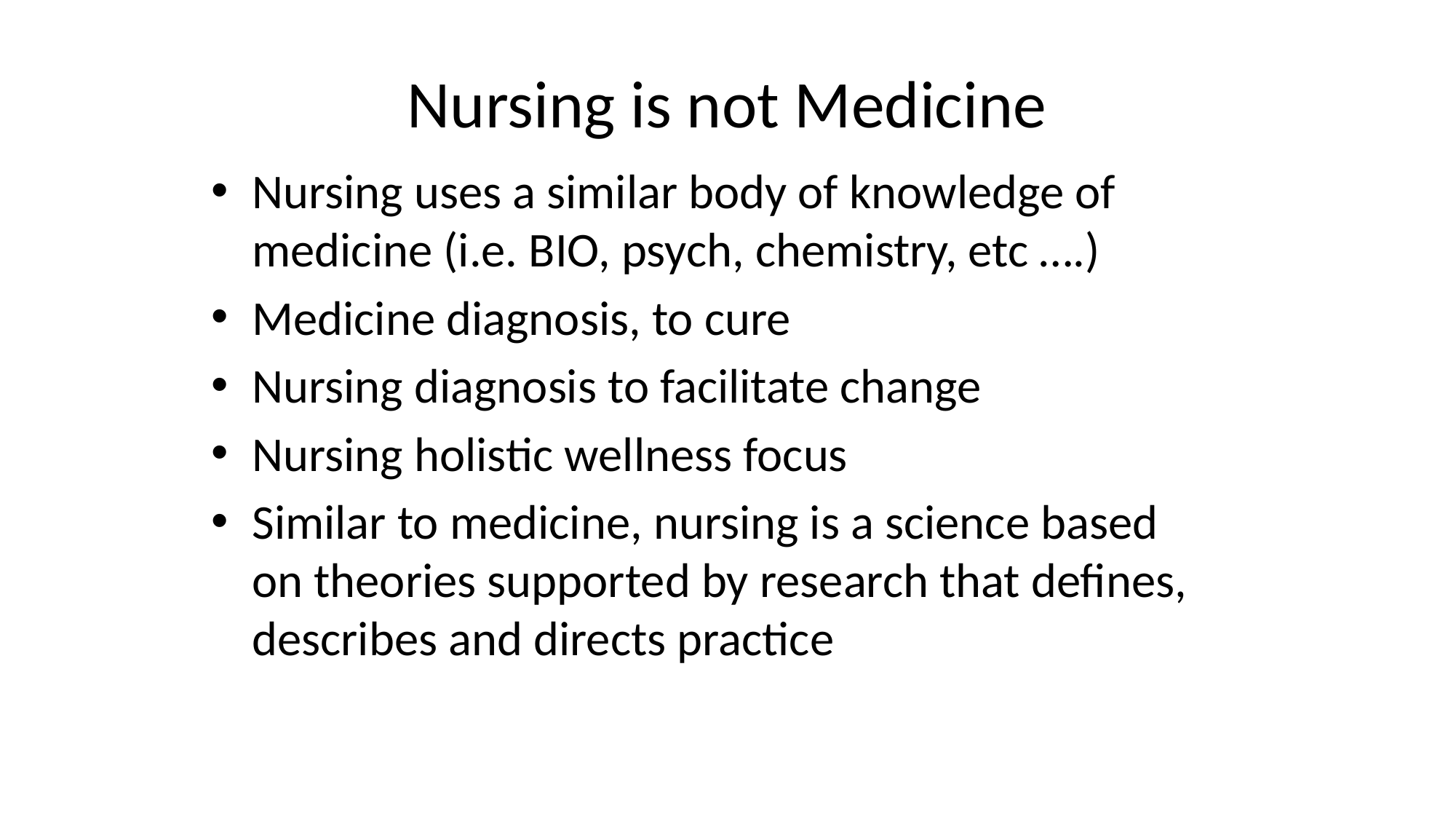

# Nursing is not Medicine
Nursing uses a similar body of knowledge of medicine (i.e. BIO, psych, chemistry, etc ….)
Medicine diagnosis, to cure
Nursing diagnosis to facilitate change
Nursing holistic wellness focus
Similar to medicine, nursing is a science based on theories supported by research that defines, describes and directs practice